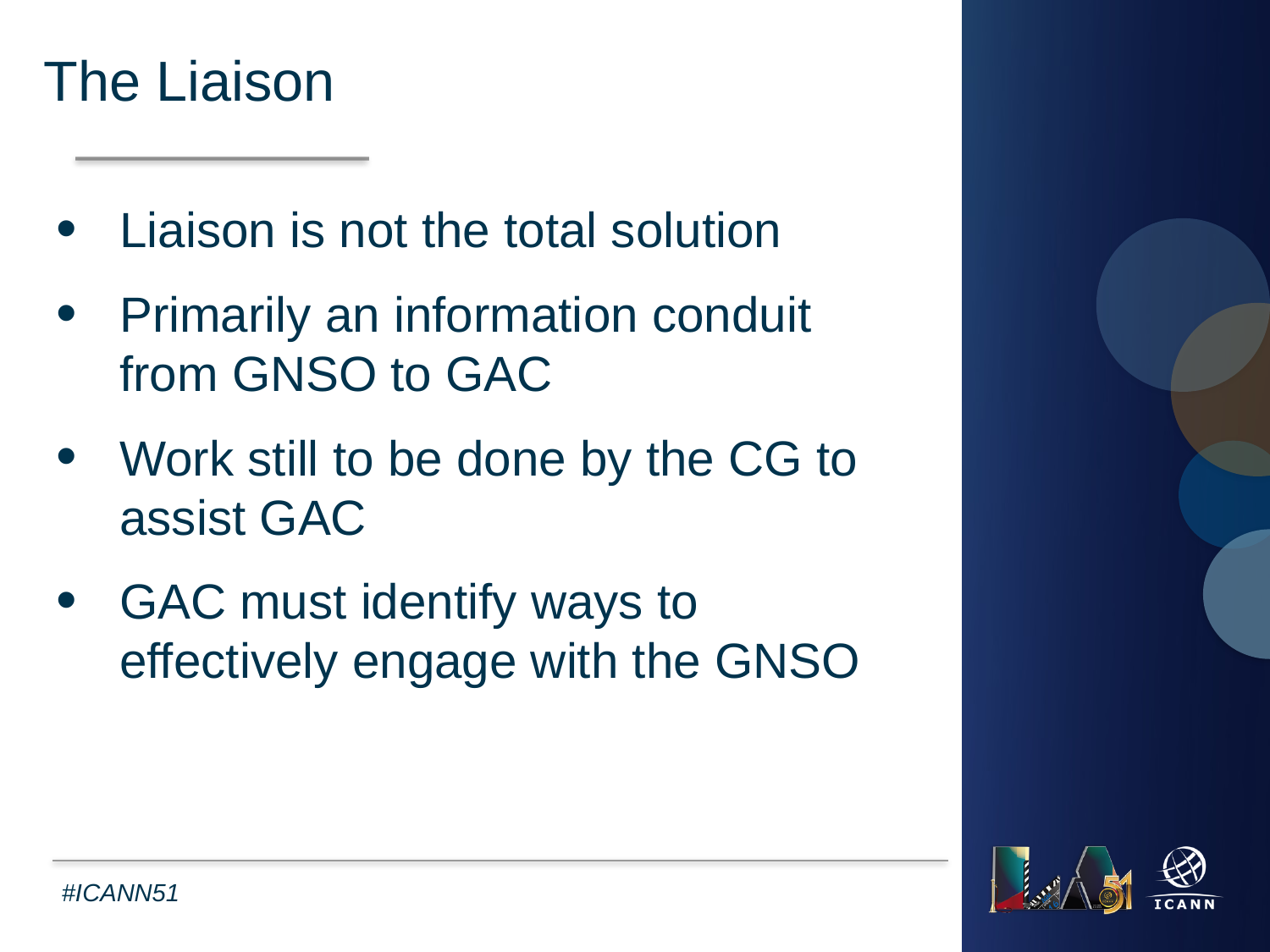

The Liaison
Liaison is not the total solution
Primarily an information conduit from GNSO to GAC
Work still to be done by the CG to assist GAC
GAC must identify ways to effectively engage with the GNSO